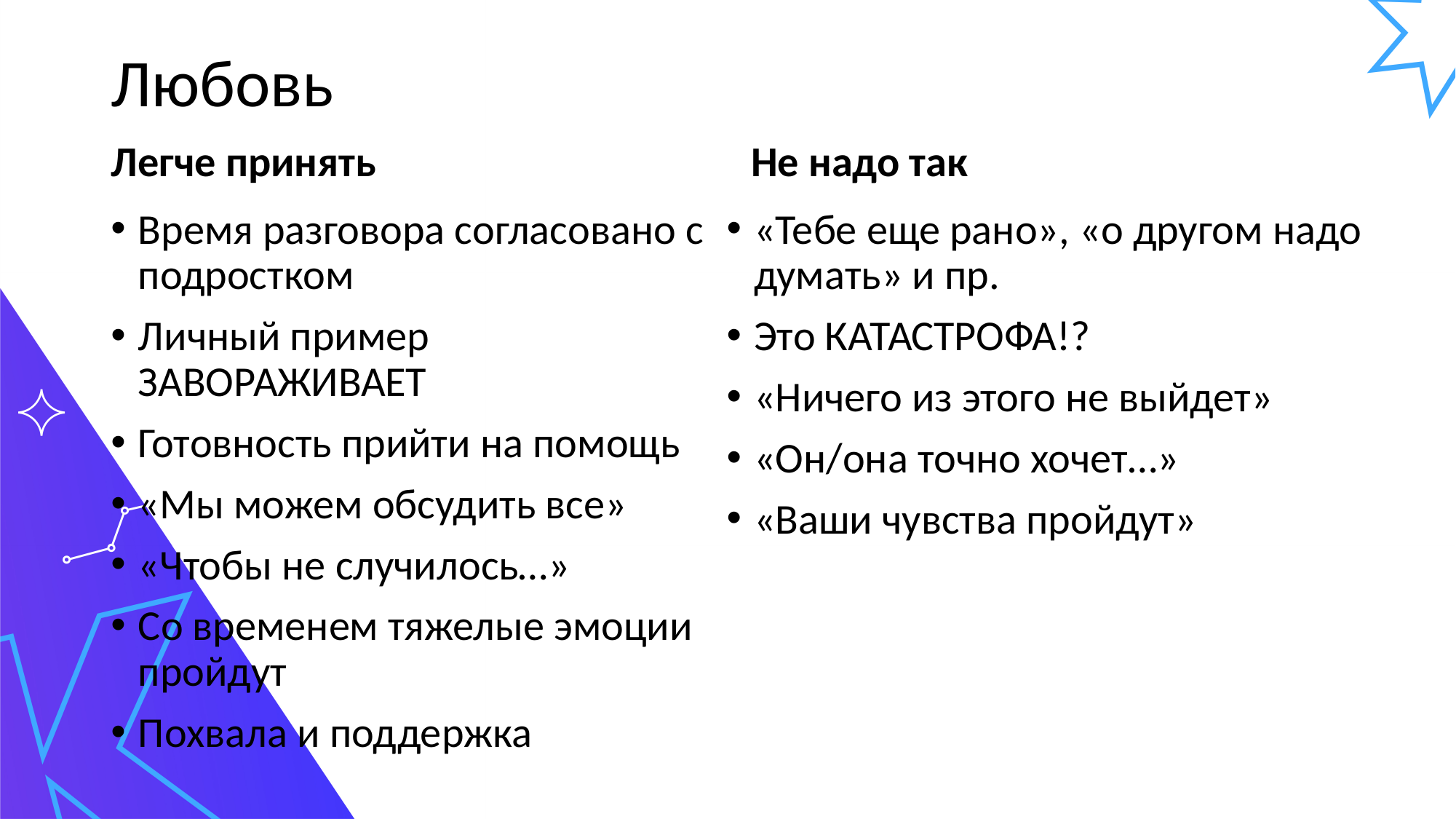

Любовь
Не надо так
Легче принять
Время разговора согласовано с подростком
Личный пример ЗАВОРАЖИВАЕТ
Готовность прийти на помощь
«Мы можем обсудить все»
«Чтобы не случилось…»
Со временем тяжелые эмоции пройдут
Похвала и поддержка
«Тебе еще рано», «о другом надо думать» и пр.
Это КАТАСТРОФА!?
«Ничего из этого не выйдет»
«Он/она точно хочет…»
«Ваши чувства пройдут»